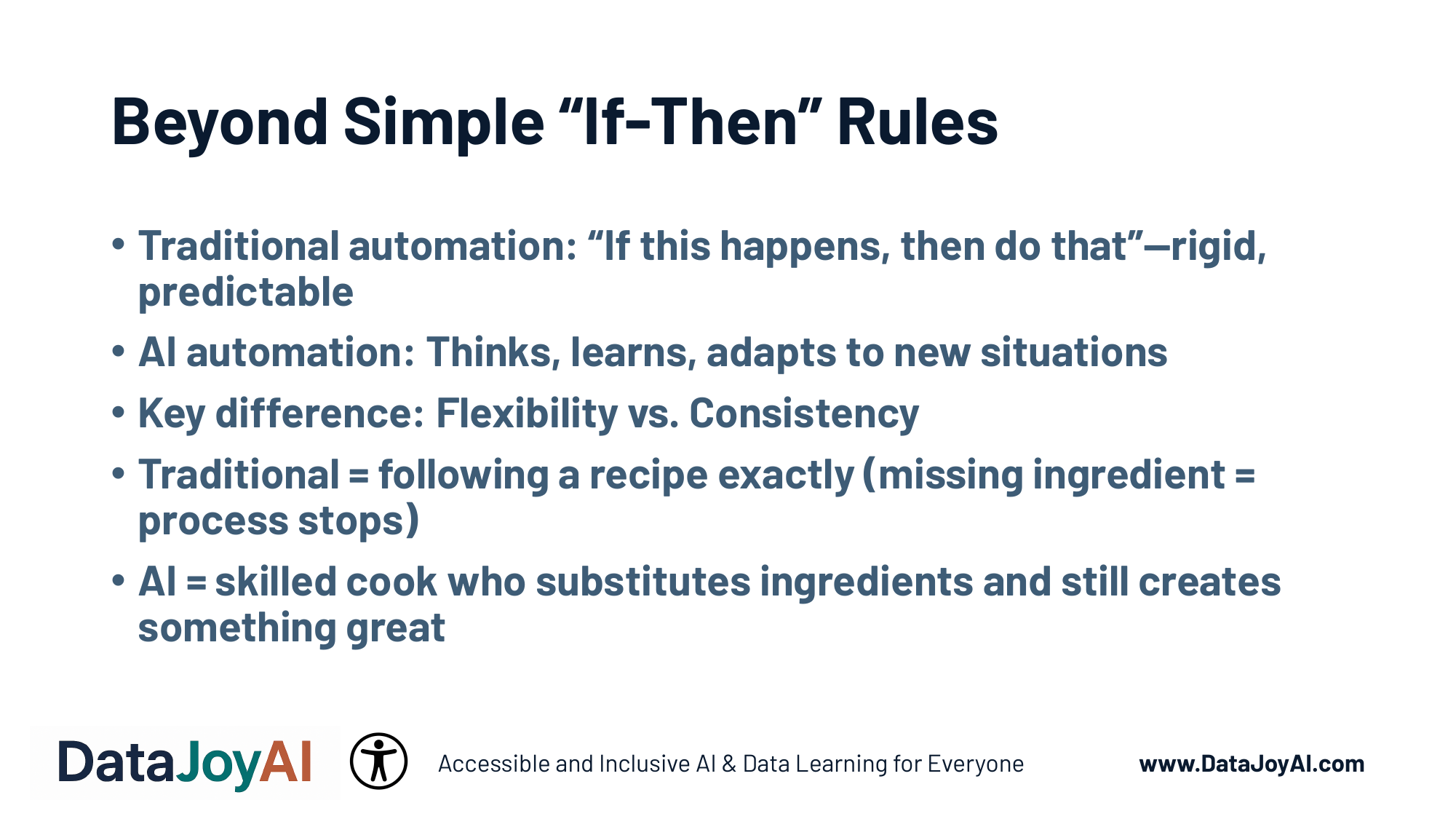

# Beyond Simple “If-Then” Rules
Traditional automation: “If this happens, then do that”—rigid, predictable
AI automation: Thinks, learns, adapts to new situations
Key difference: Flexibility vs. Consistency
Traditional = following a recipe exactly (missing ingredient = process stops)
AI = skilled cook who substitutes ingredients and still creates something great